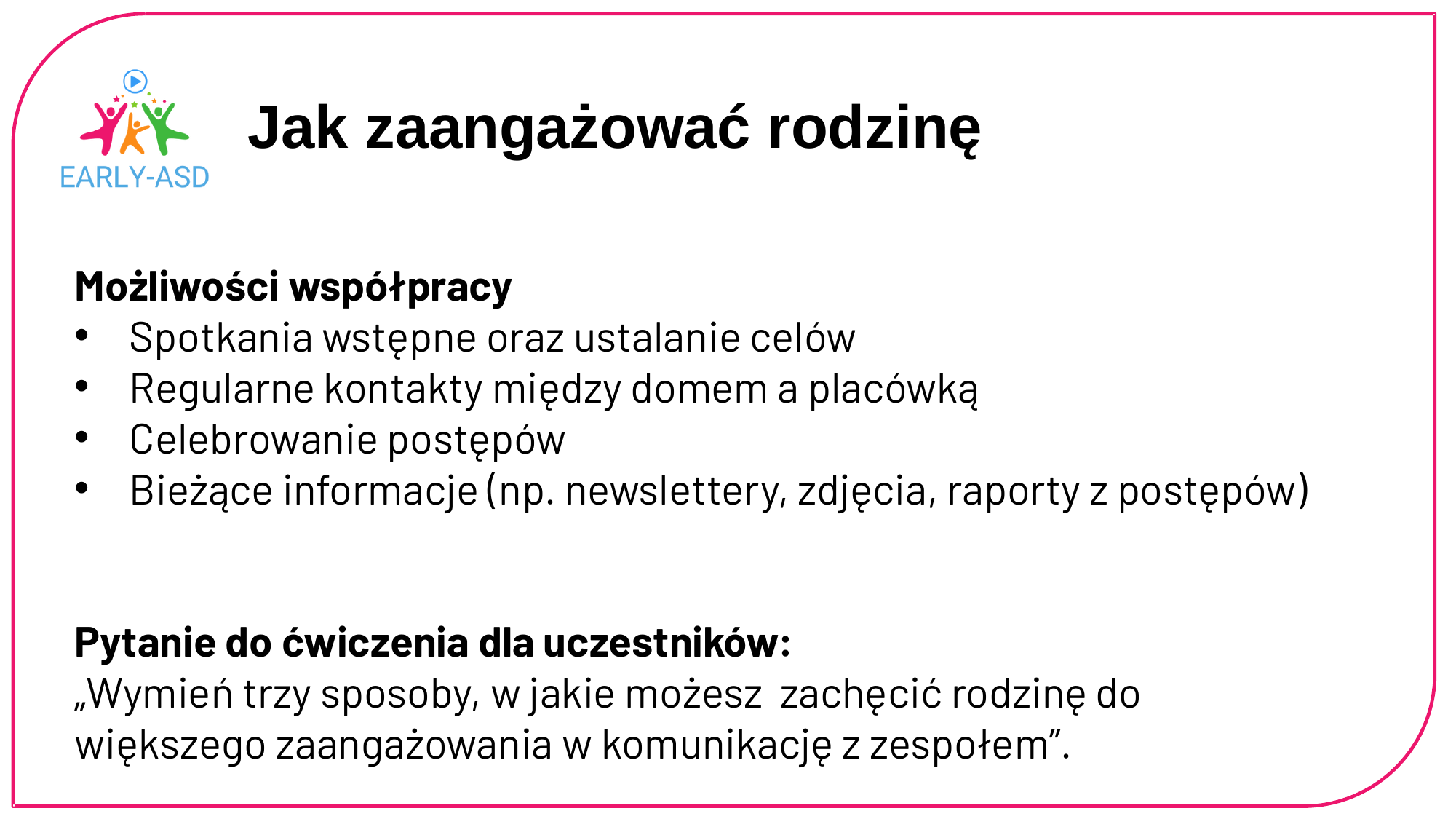

Jak zaangażować rodzinę

Możliwości współpracy
Spotkania wstępne oraz ustalanie celów
Regularne kontakty między domem a placówką
Celebrowanie postępów
Bieżące informacje (np. newslettery, zdjęcia, raporty z postępów)

Pytanie do ćwiczenia dla uczestników:
„Wymień trzy sposoby, w jakie możesz  zachęcić rodzinę do większego zaangażowania w komunikację z zespołem”.